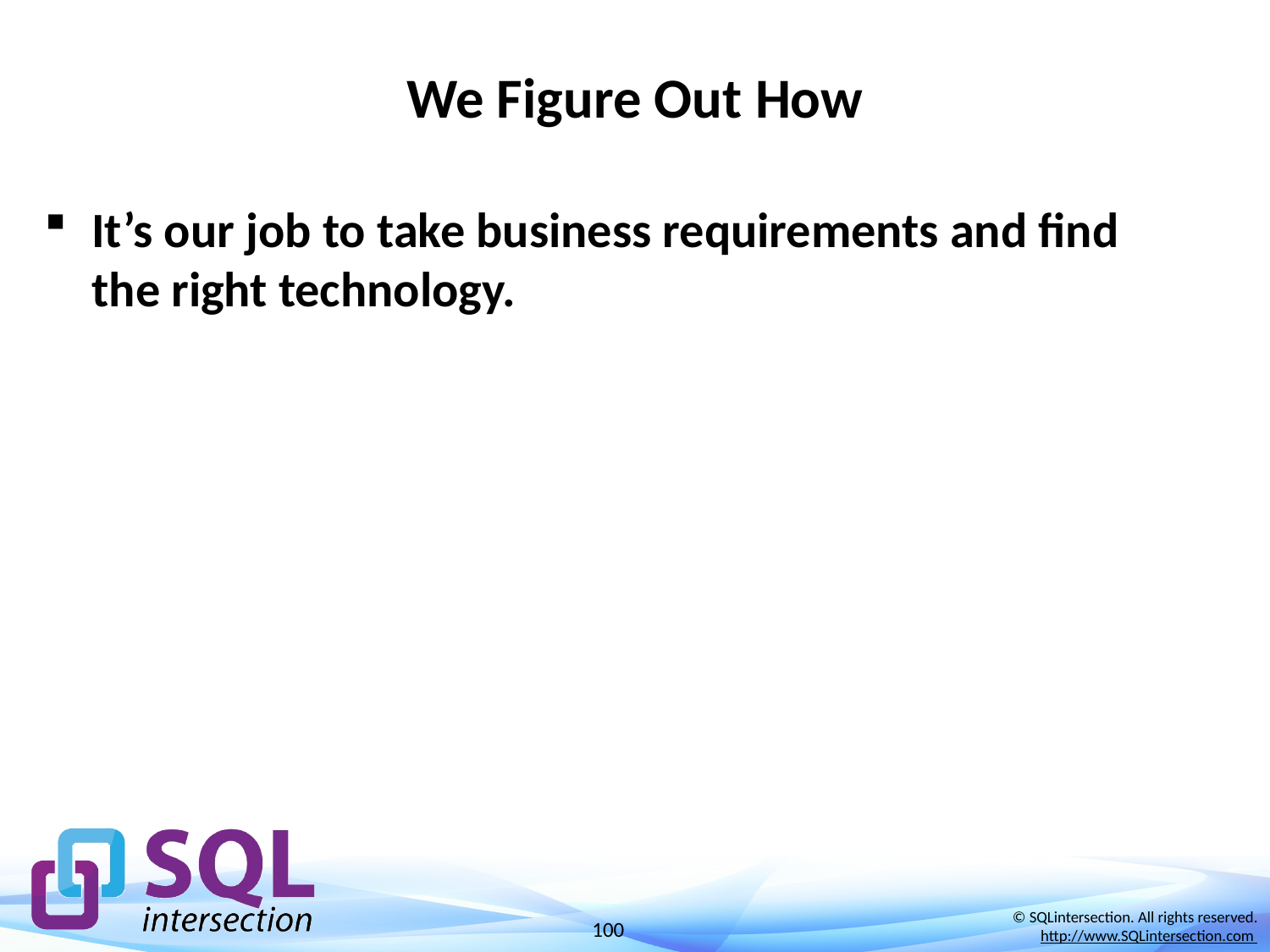

# We Figure Out How
It’s our job to take business requirements and find the right technology.